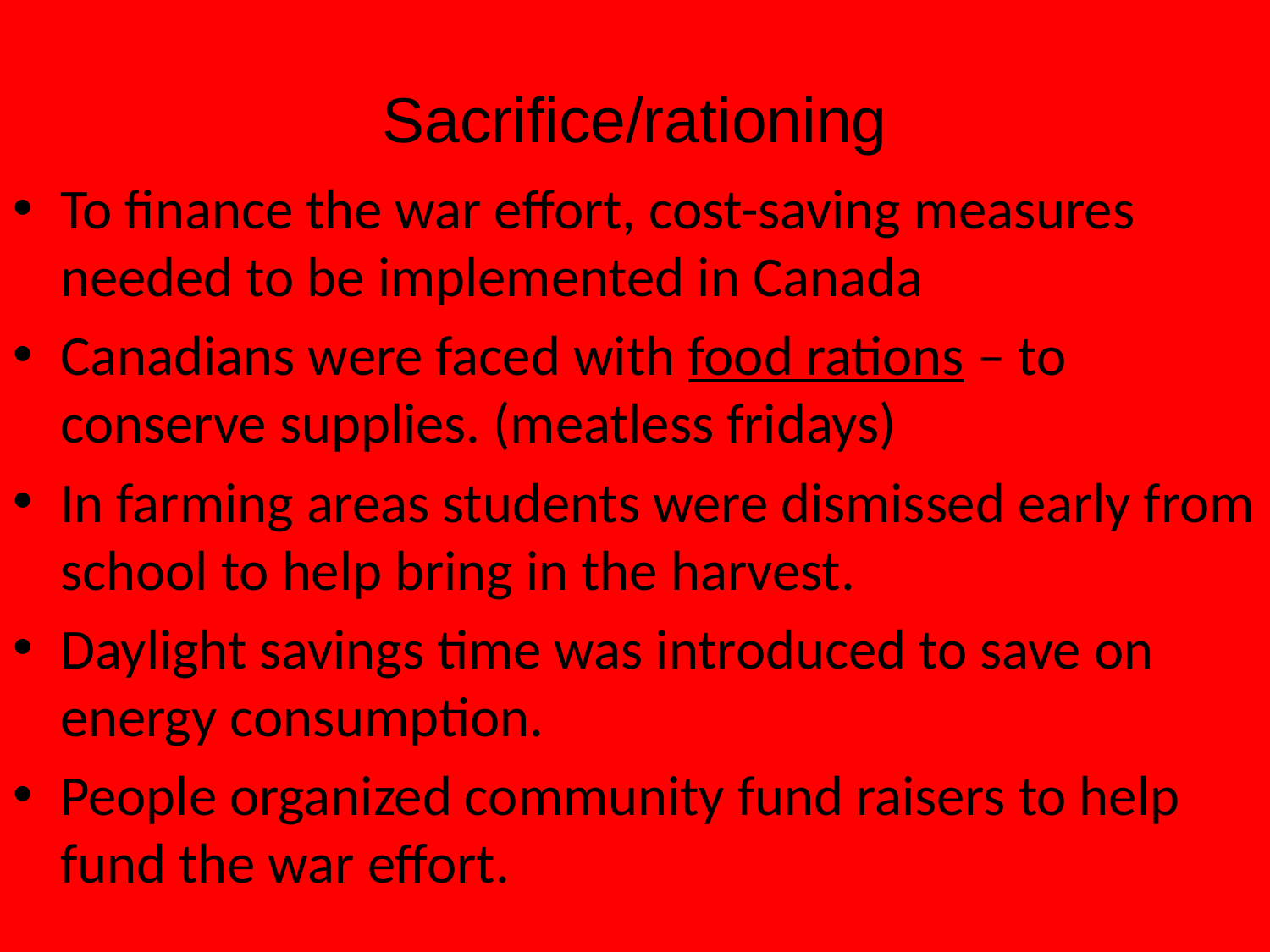

# Sacrifice/rationing
To finance the war effort, cost-saving measures needed to be implemented in Canada
Canadians were faced with food rations – to conserve supplies. (meatless fridays)
In farming areas students were dismissed early from school to help bring in the harvest.
Daylight savings time was introduced to save on energy consumption.
People organized community fund raisers to help fund the war effort.